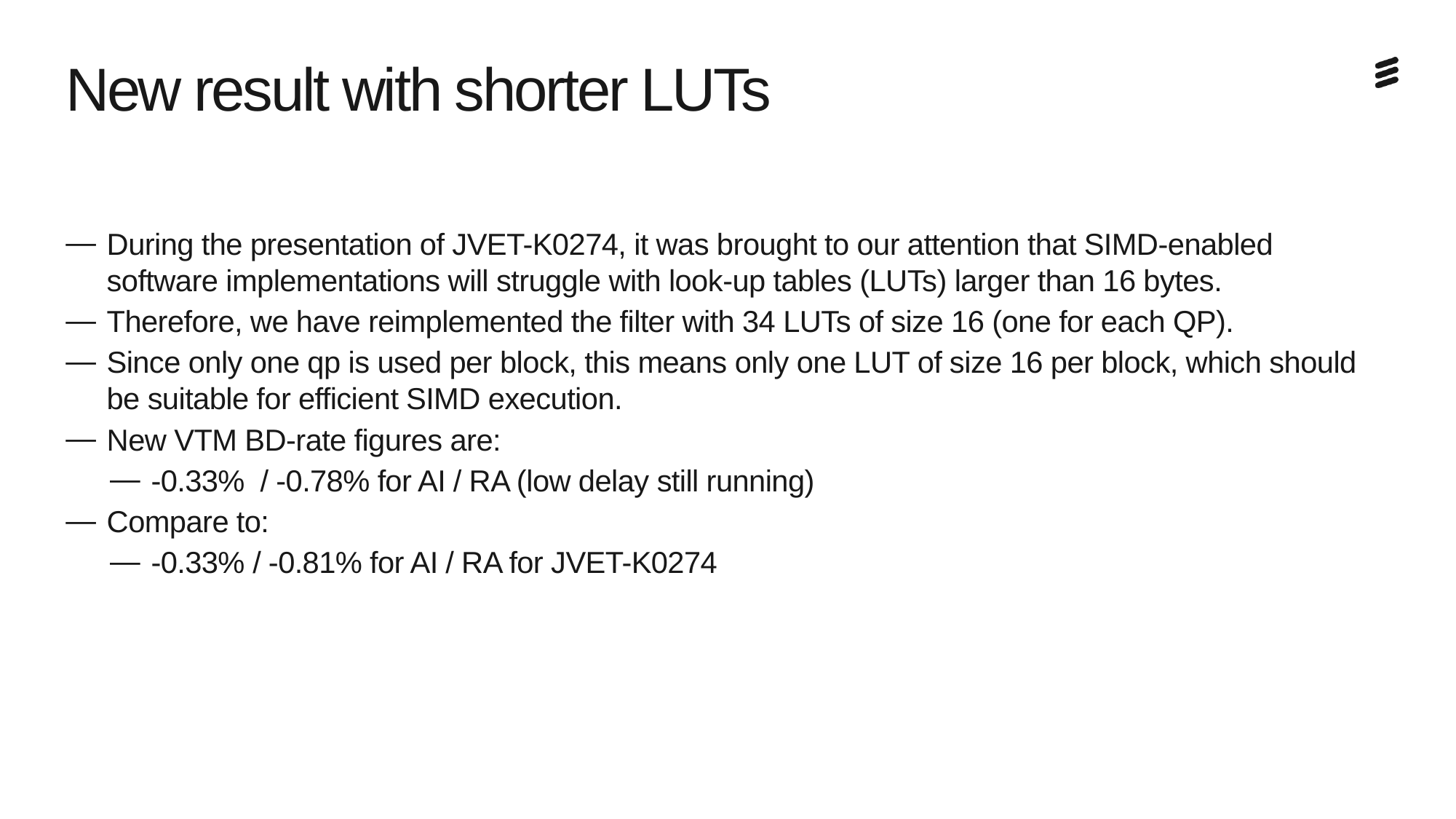

# New result with shorter LUTs
During the presentation of JVET-K0274, it was brought to our attention that SIMD-enabled software implementations will struggle with look-up tables (LUTs) larger than 16 bytes.
Therefore, we have reimplemented the filter with 34 LUTs of size 16 (one for each QP).
Since only one qp is used per block, this means only one LUT of size 16 per block, which should be suitable for efficient SIMD execution.
New VTM BD-rate figures are:
-0.33%  / -0.78% for AI / RA (low delay still running)
Compare to:
-0.33% / -0.81% for AI / RA for JVET-K0274